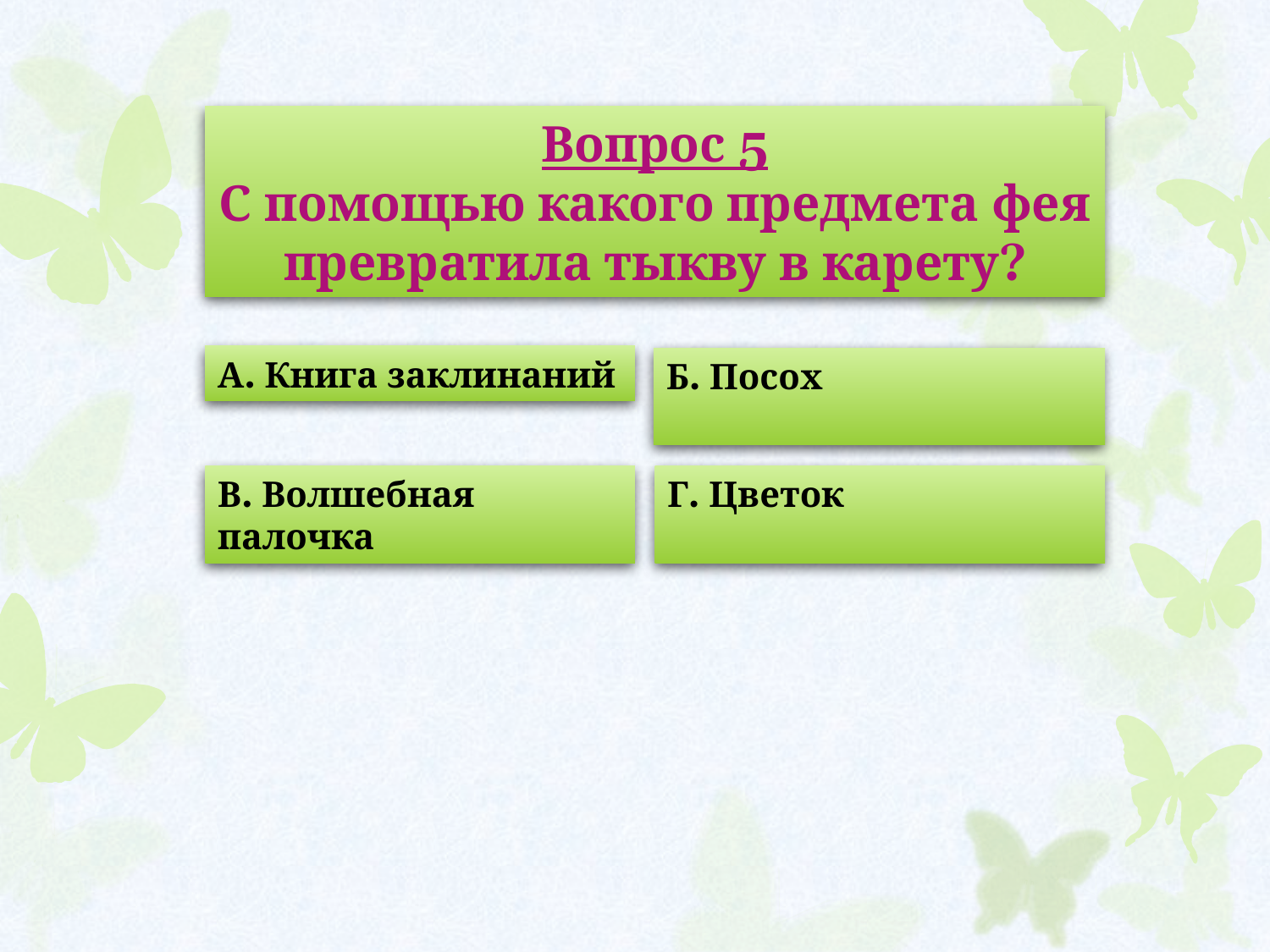

Вопрос 5
С помощью какого предмета фея превратила тыкву в карету?
А. Книга заклинаний
Б. Посох

В. Волшебная палочка
Г. Цветок